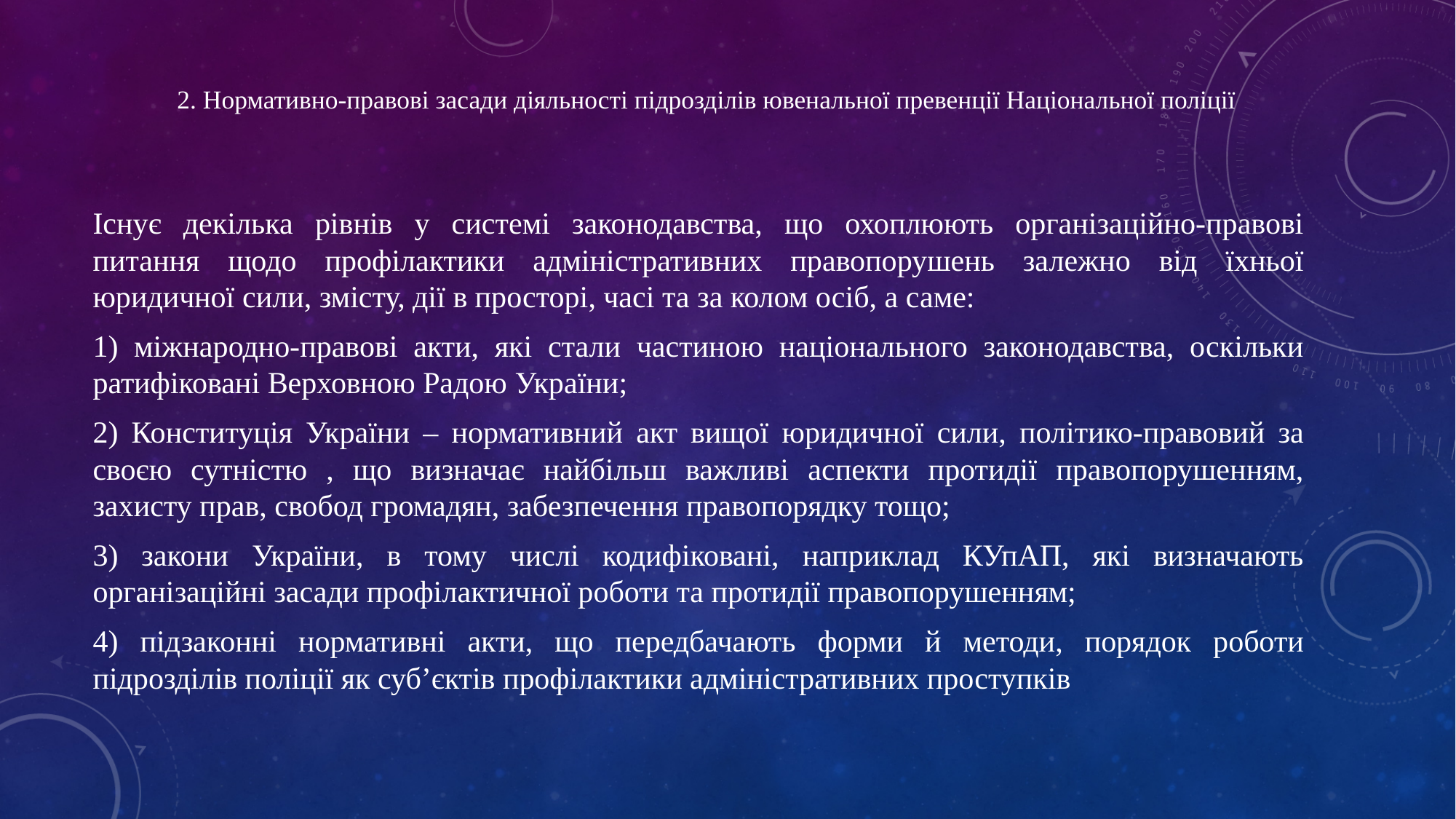

# 2. Нормативно-правові засади діяльності підрозділів ювенальної превенції Національної поліції
Існує декілька рівнів у системі законодавства, що охоплюють організаційно-правові питання щодо профілактики адміністративних правопорушень залежно від їхньої юридичної сили, змісту, дії в просторі, часі та за колом осіб, а саме:
1) міжнародно-правові акти, які стали частиною національного законодавства, оскільки ратифіковані Верховною Радою України;
2) Конституція України – нормативний акт вищої юридичної сили, політико-правовий за своєю сутністю , що визначає найбільш важливі аспекти протидії правопорушенням, захисту прав, свобод громадян, забезпечення правопорядку тощо;
3) закони України, в тому числі кодифіковані, наприклад КУпАП, які визначають організаційні засади профілактичної роботи та протидії правопорушенням;
4) підзаконні нормативні акти, що передбачають форми й методи, порядок роботи підрозділів поліції як суб’єктів профілактики адміністративних проступків